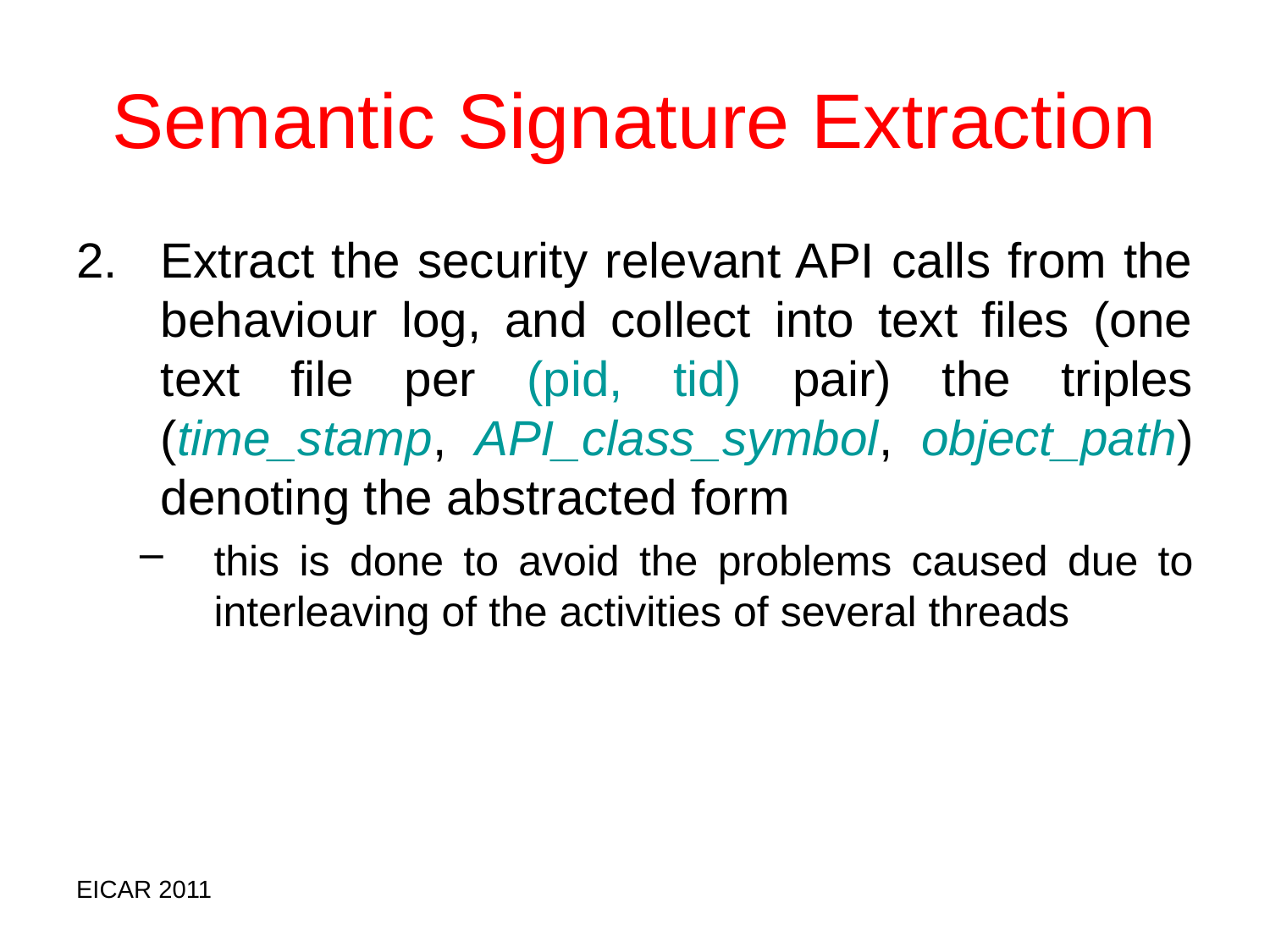

# Semantic Signature Extraction
Extract the security relevant API calls from the behaviour log, and collect into text files (one text file per (pid, tid) pair) the triples (time_stamp, API_class_symbol, object_path) denoting the abstracted form
this is done to avoid the problems caused due to interleaving of the activities of several threads
EICAR 2011